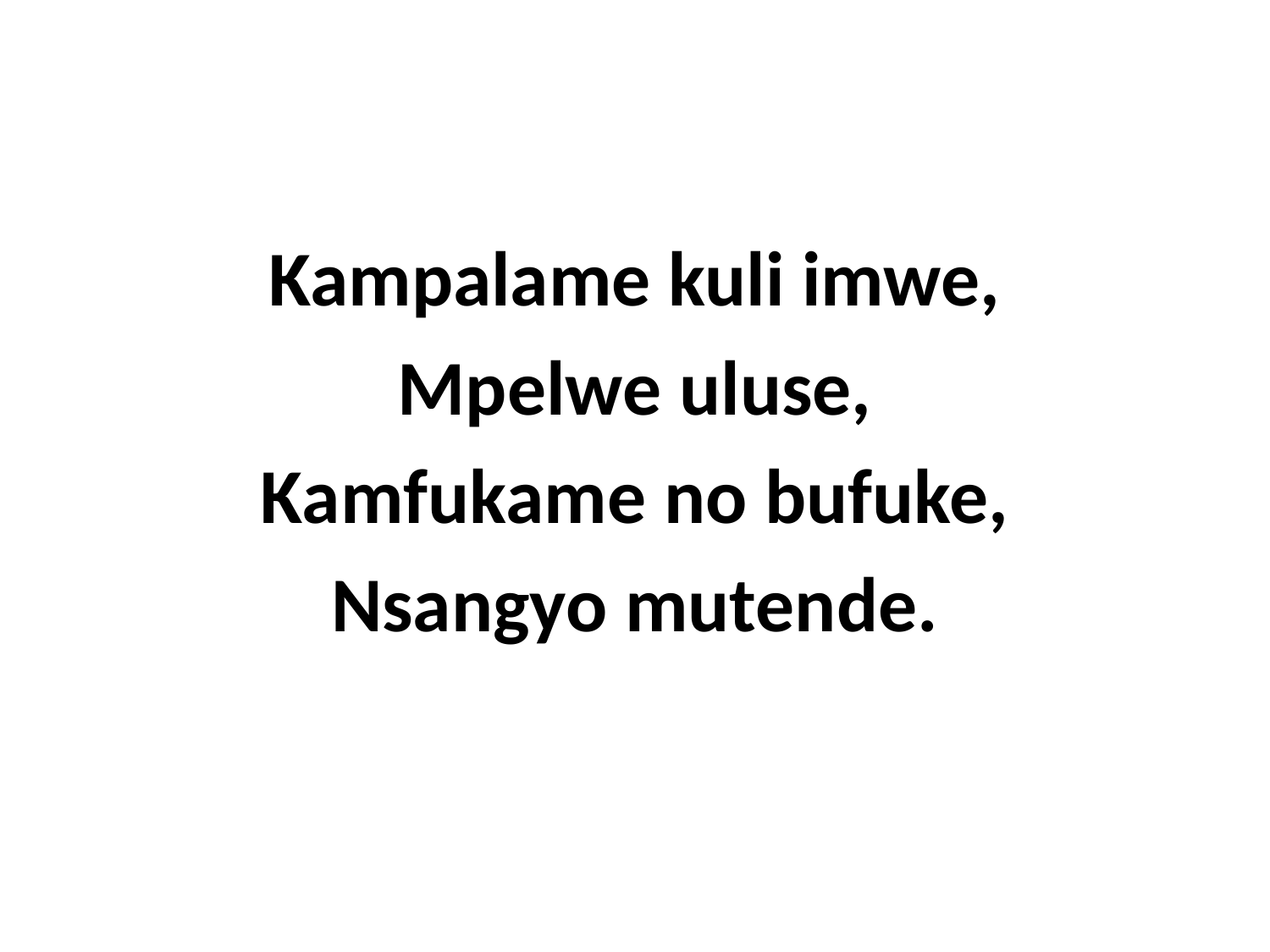

Kampalame kuli imwe,
Mpelwe uluse,
Kamfukame no bufuke,
Nsangyo mutende.